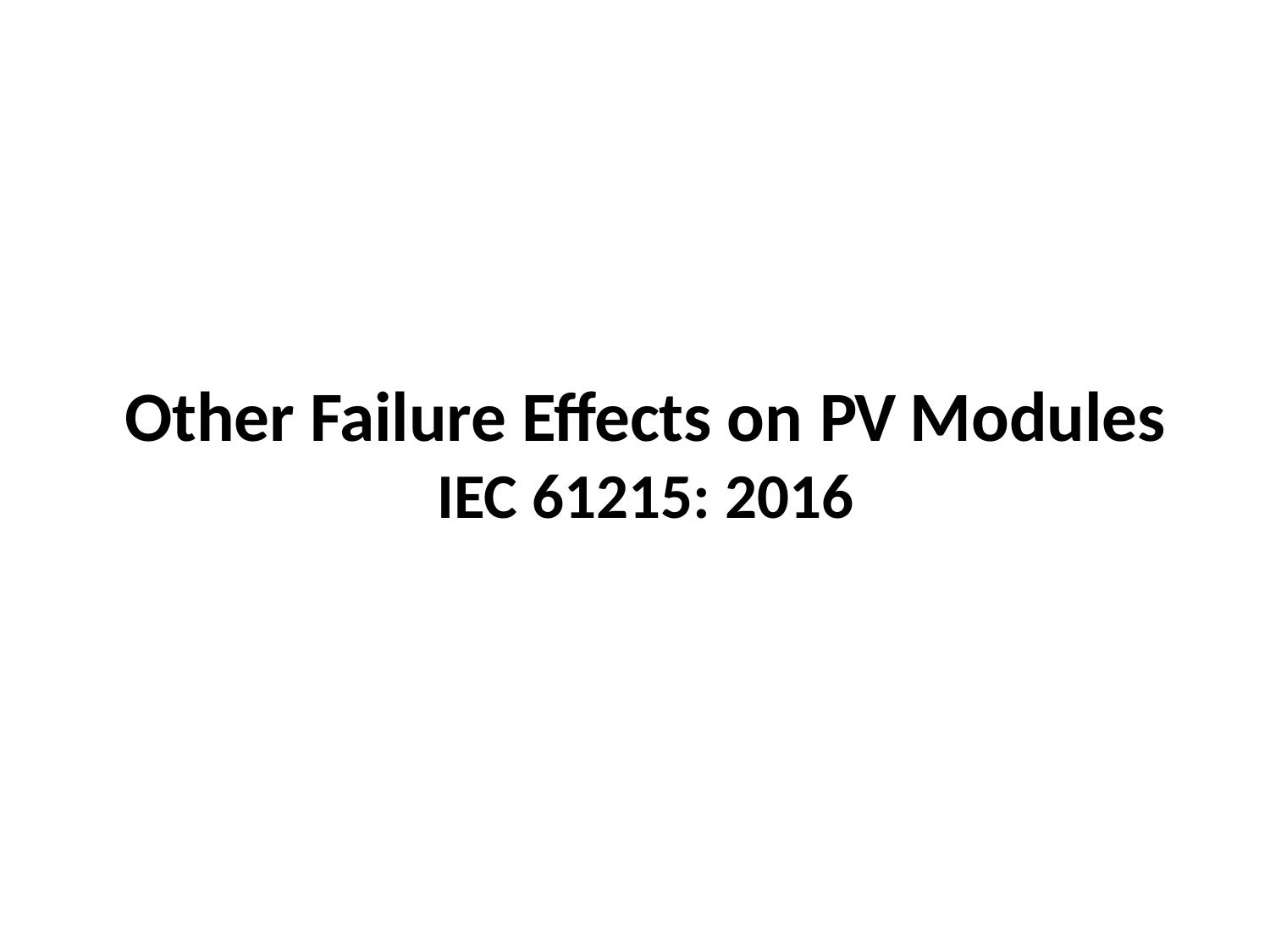

# Other Failure Effects on PV Modules IEC 61215: 2016